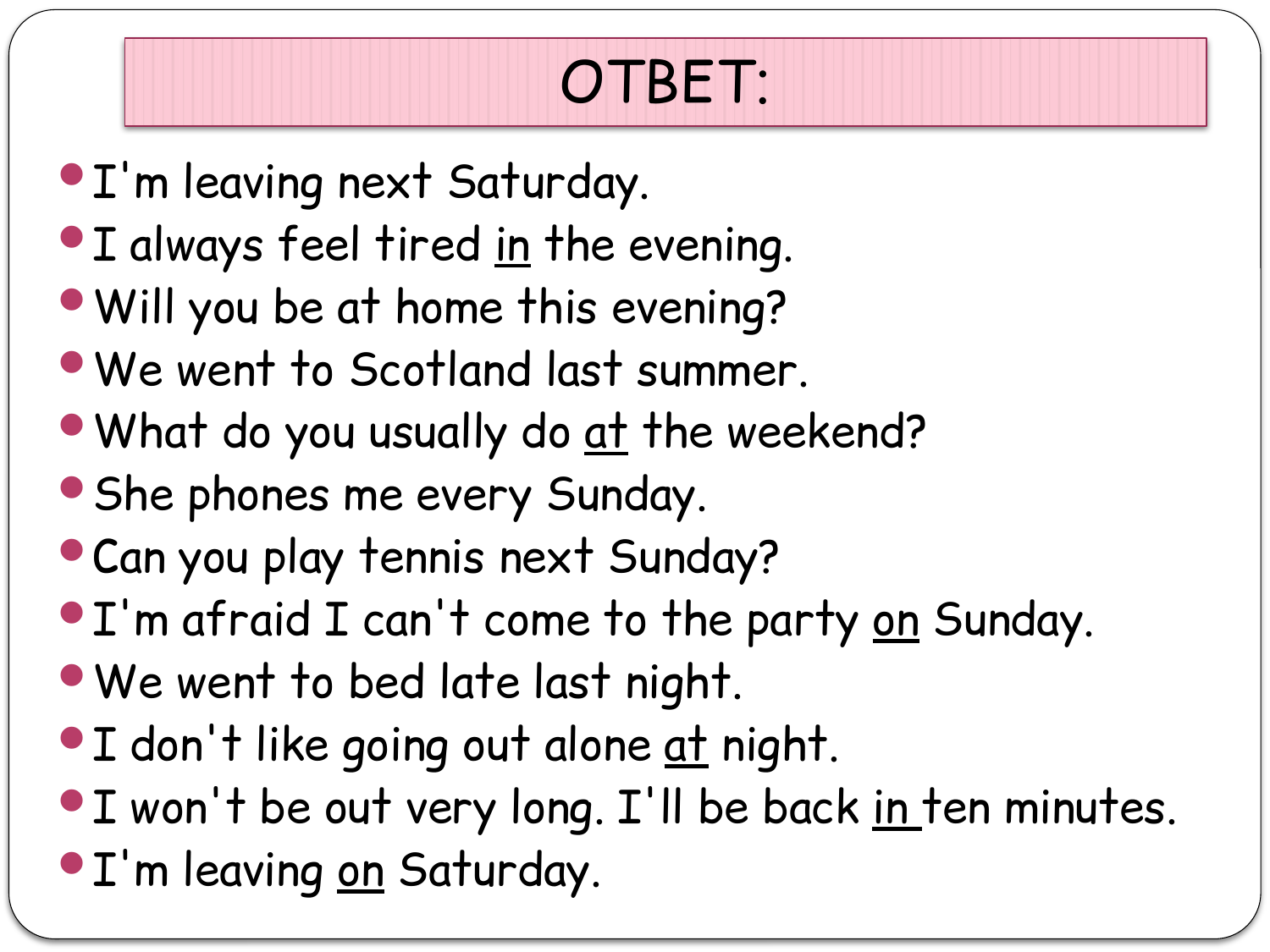

# ОТВЕТ:
I'm leaving next Saturday.
I always feel tired in the evening.
Will you be at home this evening?
We went to Scotland last summer.
What do you usually do at the weekend?
She phones me every Sunday.
Can you play tennis next Sunday?
I'm afraid I can't come to the party on Sunday.
We went to bed late last night.
I don't like going out alone at night.
I won't be out very long. I'll be back in ten minutes.
I'm leaving on Saturday.